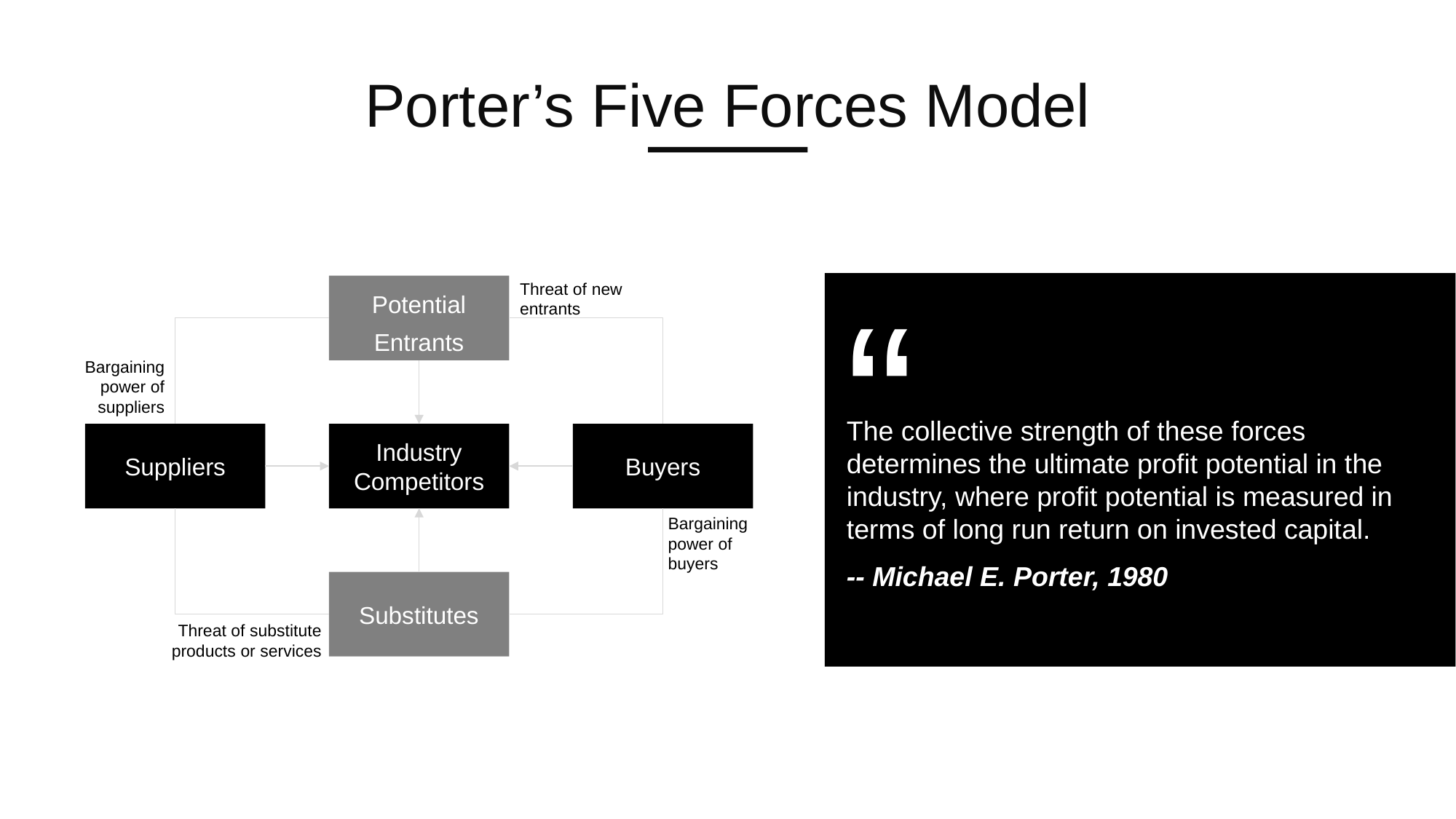

Porter’s Five Forces Model

“
Threat of new entrants
The collective strength of these forces determines the ultimate profit potential in the industry, where profit potential is measured in terms of long run return on invested capital.
-- Michael E. Porter, 1980
Potential Entrants
Bargaining power of suppliers
Suppliers
Industry Competitors
Buyers
Bargaining power of buyers
Substitutes
Threat of substitute products or services